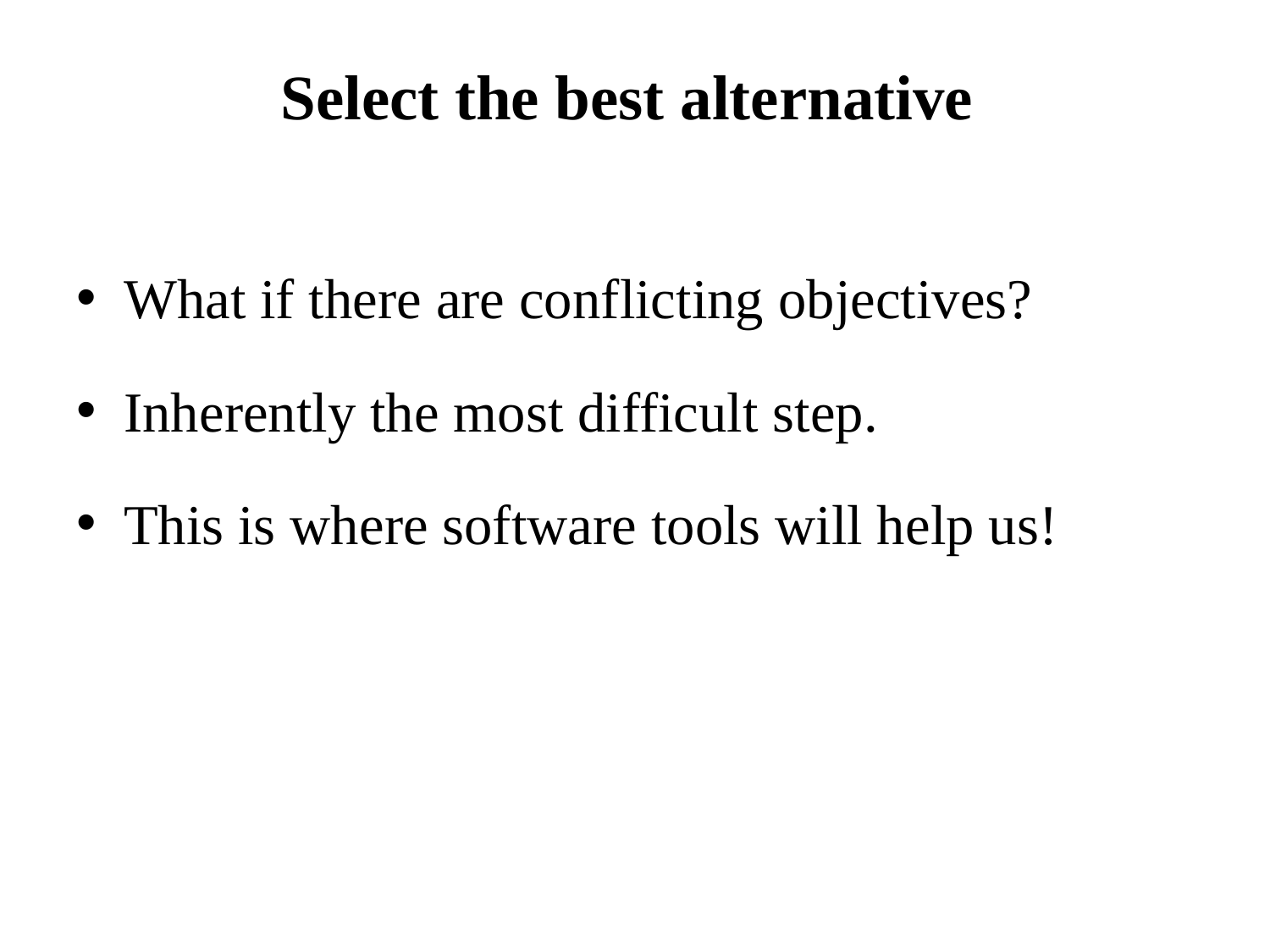

# Select the best alternative
What if there are conflicting objectives?
Inherently the most difficult step.
This is where software tools will help us!